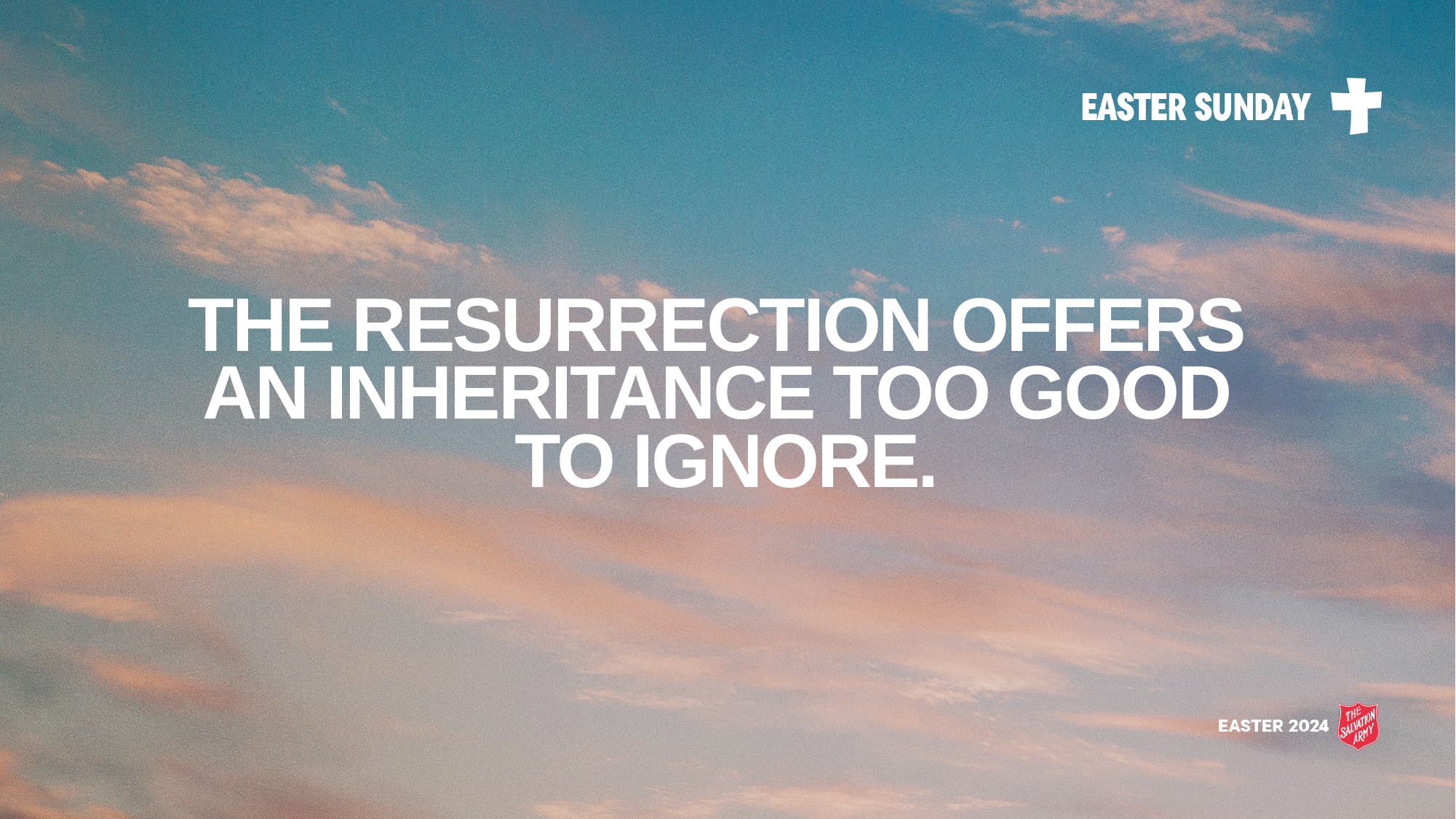

# THE RESURRECTION OFFERS AN INHERITANCE TOO GOOD TO IGNORE.